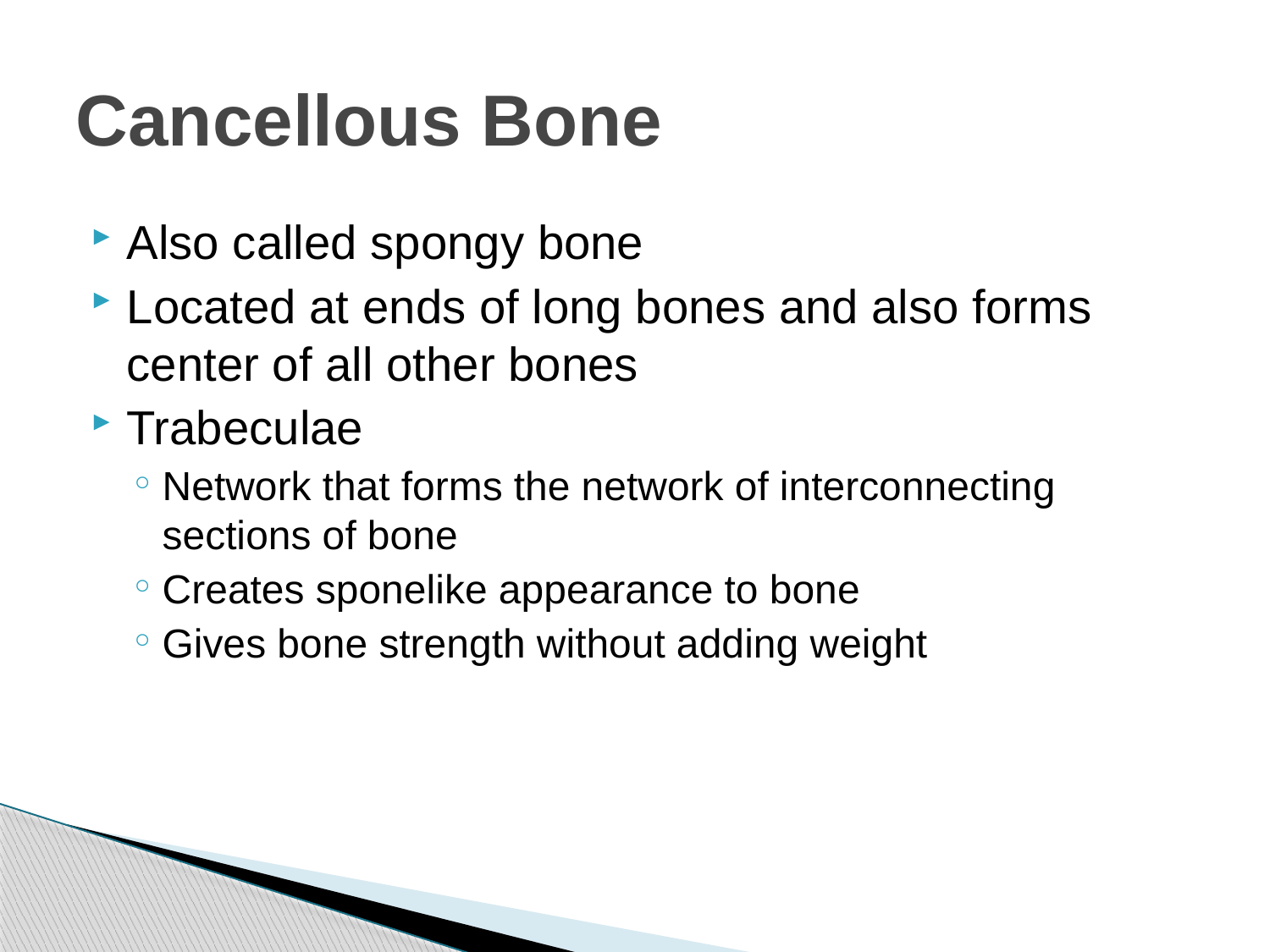

# Cancellous Bone
Also called spongy bone
Located at ends of long bones and also forms center of all other bones
Trabeculae
Network that forms the network of interconnecting sections of bone
Creates sponelike appearance to bone
Gives bone strength without adding weight